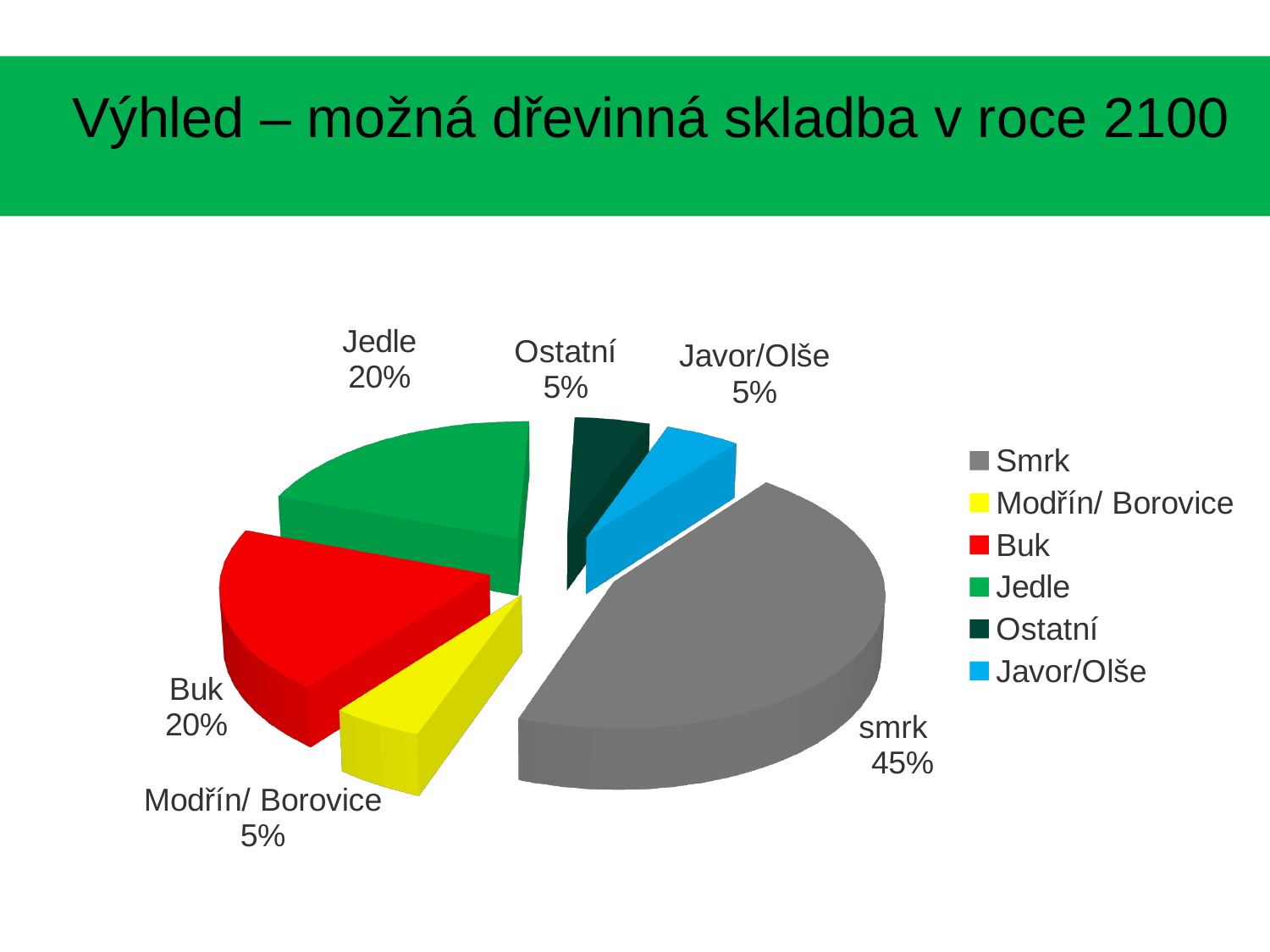

# Výhled – možná dřevinná skladba v roce 2100

[unsupported chart]